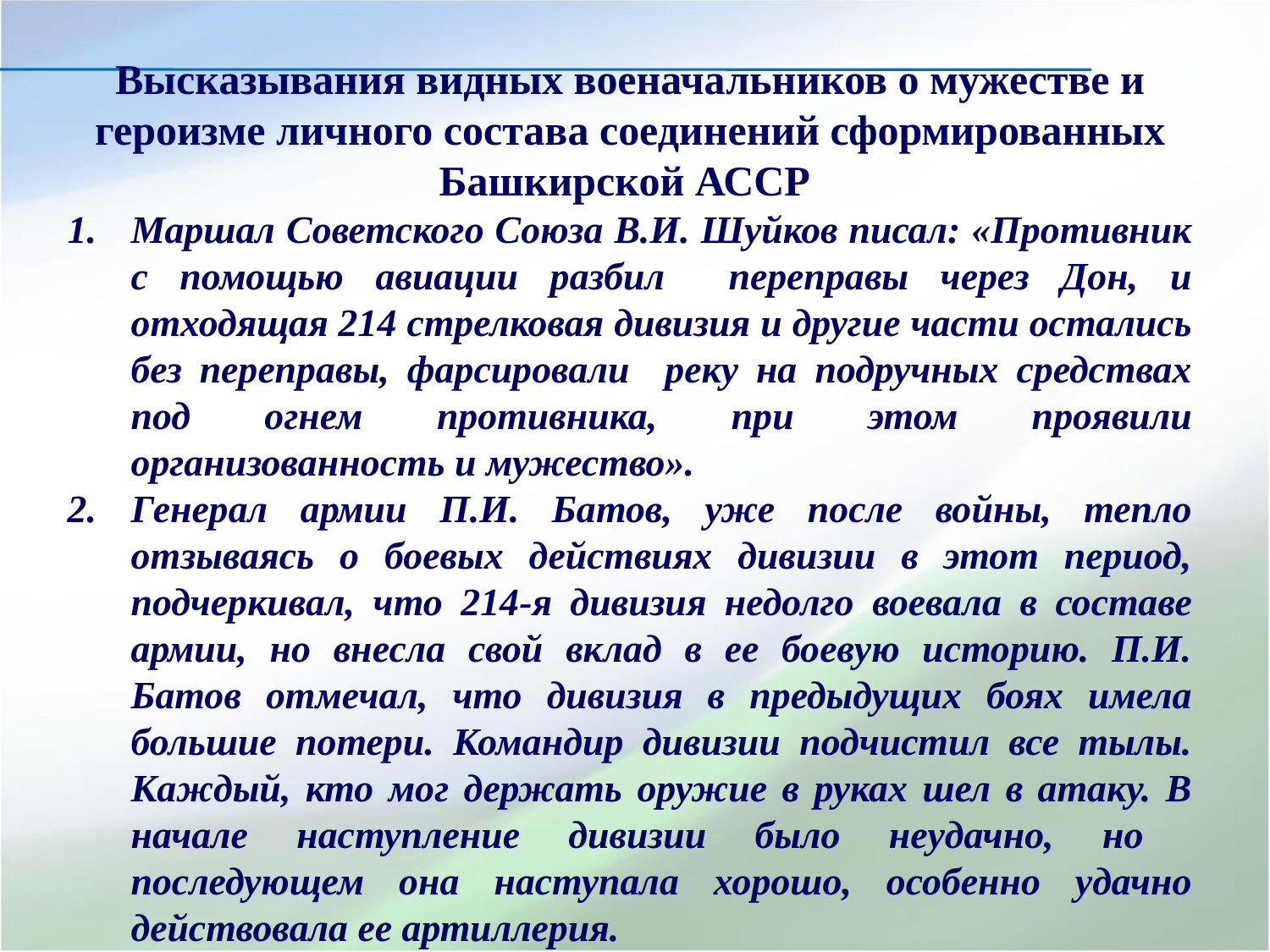

Высказывания видных военачальников о мужестве и героизме личного состава соединений сформированных Башкирской АССР
Маршал Советского Союза В.И. Шуйков писал: «Противник с помощью авиации разбил  переправы через Дон, и отходящая 214 стрелковая дивизия и другие части остались без переправы, фарсировали  реку на подручных средствах под огнем противника, при этом проявили организованность и мужество».
Генерал армии П.И. Батов, уже после войны, тепло отзываясь о боевых действиях дивизии в этот период, подчеркивал, что 214-я дивизия недолго воевала в составе армии, но внесла свой вклад в ее боевую историю. П.И. Батов отмечал, что дивизия в предыдущих боях имела большие потери. Командир дивизии подчистил все тылы. Каждый, кто мог держать оружие в руках шел в атаку. В начале наступление дивизии было неудачно, но  последующем она наступала хорошо, особенно удачно действовала ее артиллерия.